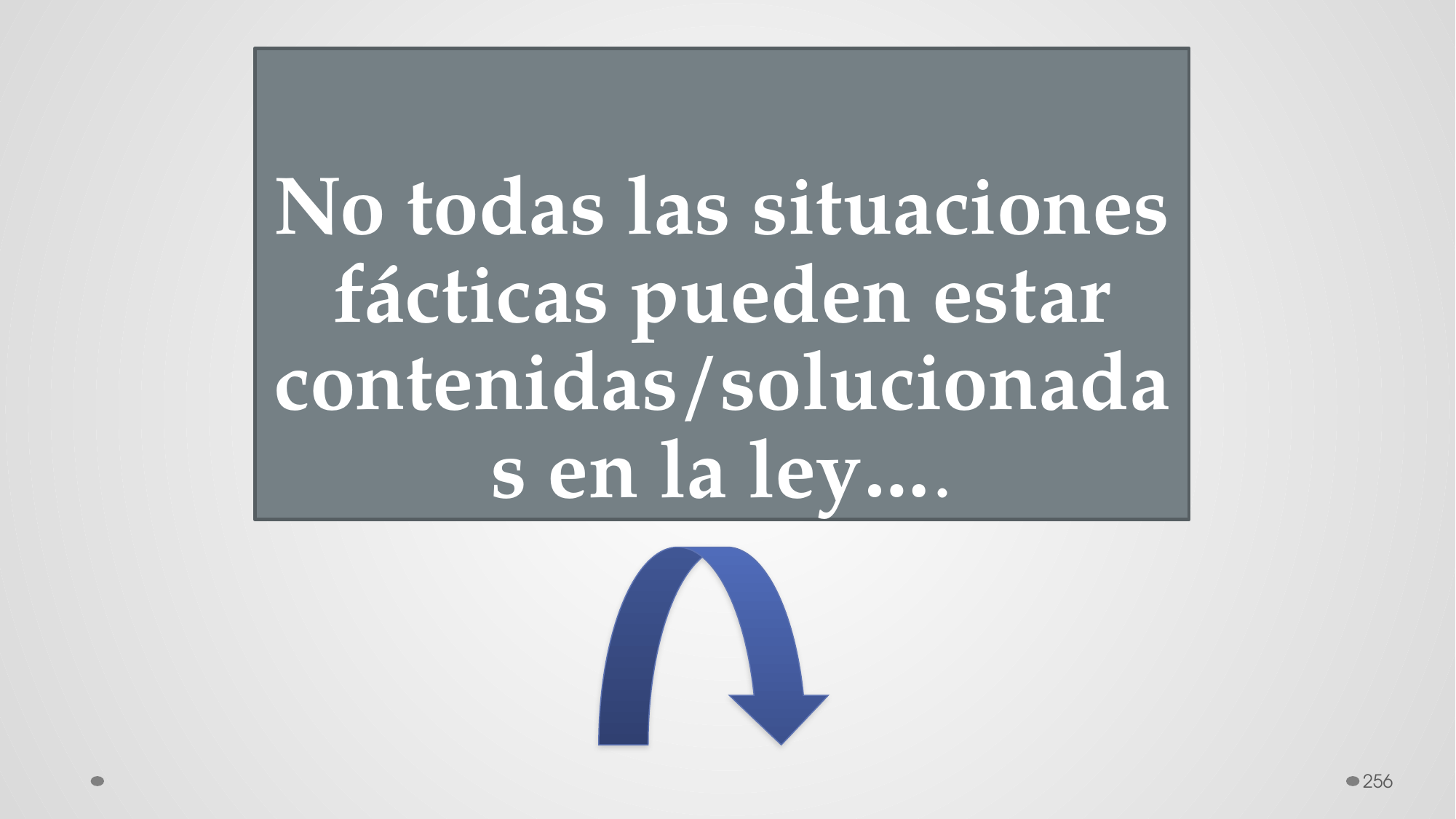

# No todas las situaciones fácticas pueden estar contenidas/solucionadas en la ley….

256